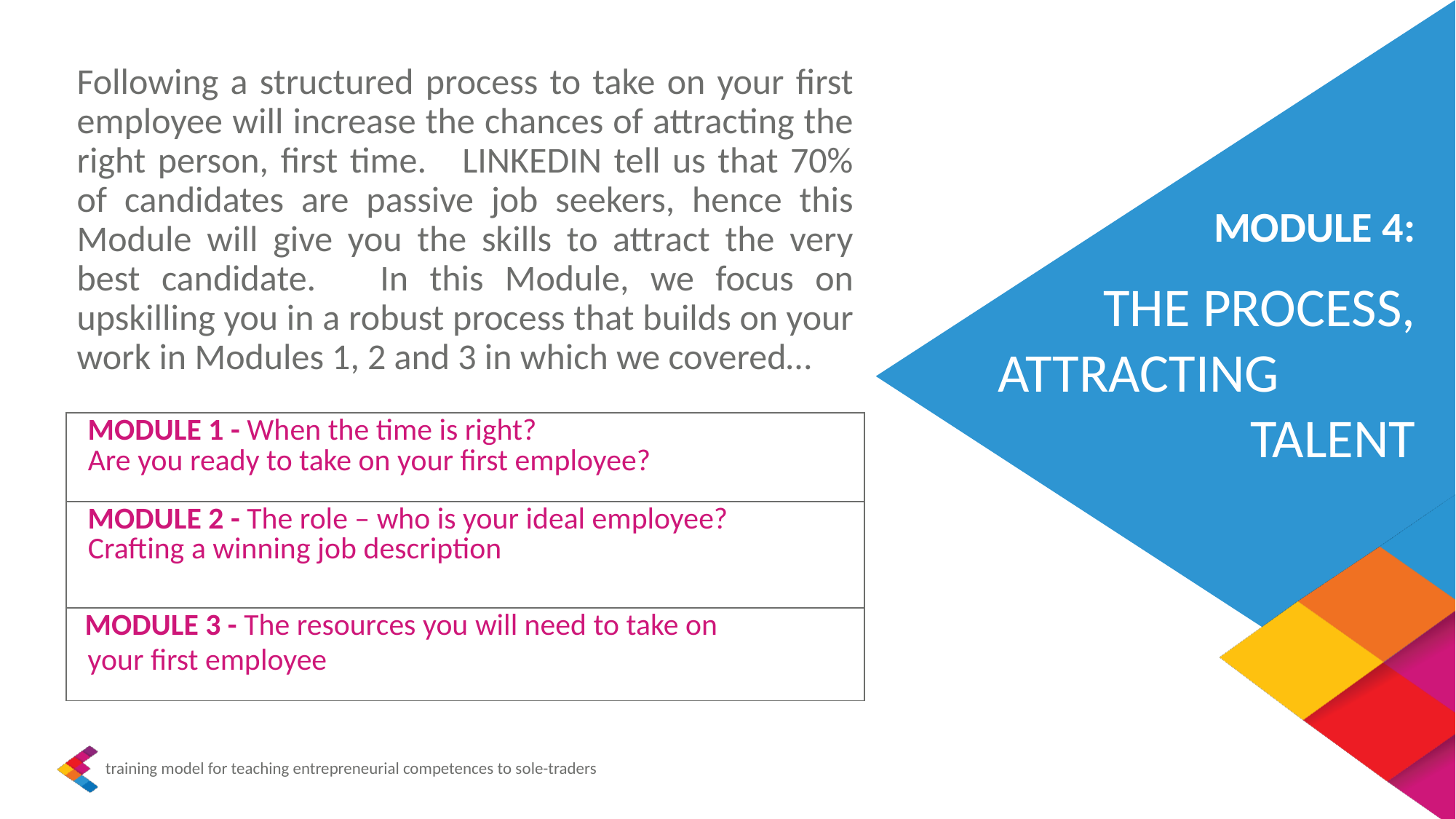

Following a structured process to take on your first employee will increase the chances of attracting the right person, first time.   LINKEDIN tell us that 70% of candidates are passive job seekers, hence this Module will give you the skills to attract the very best candidate.   In this Module, we focus on upskilling you in a robust process that builds on your work in Modules 1, 2 and 3 in which we covered…

MODULE 4:

THE PROCESS, ATTRACTING            TALENT
| MODULE 1 - When the time is right? Are you ready to take on your first employee? |
| --- |
| MODULE 2 - The role – who is your ideal employee? Crafting a winning job description |
| MODULE 3 - The resources you will need to take on your first employee |